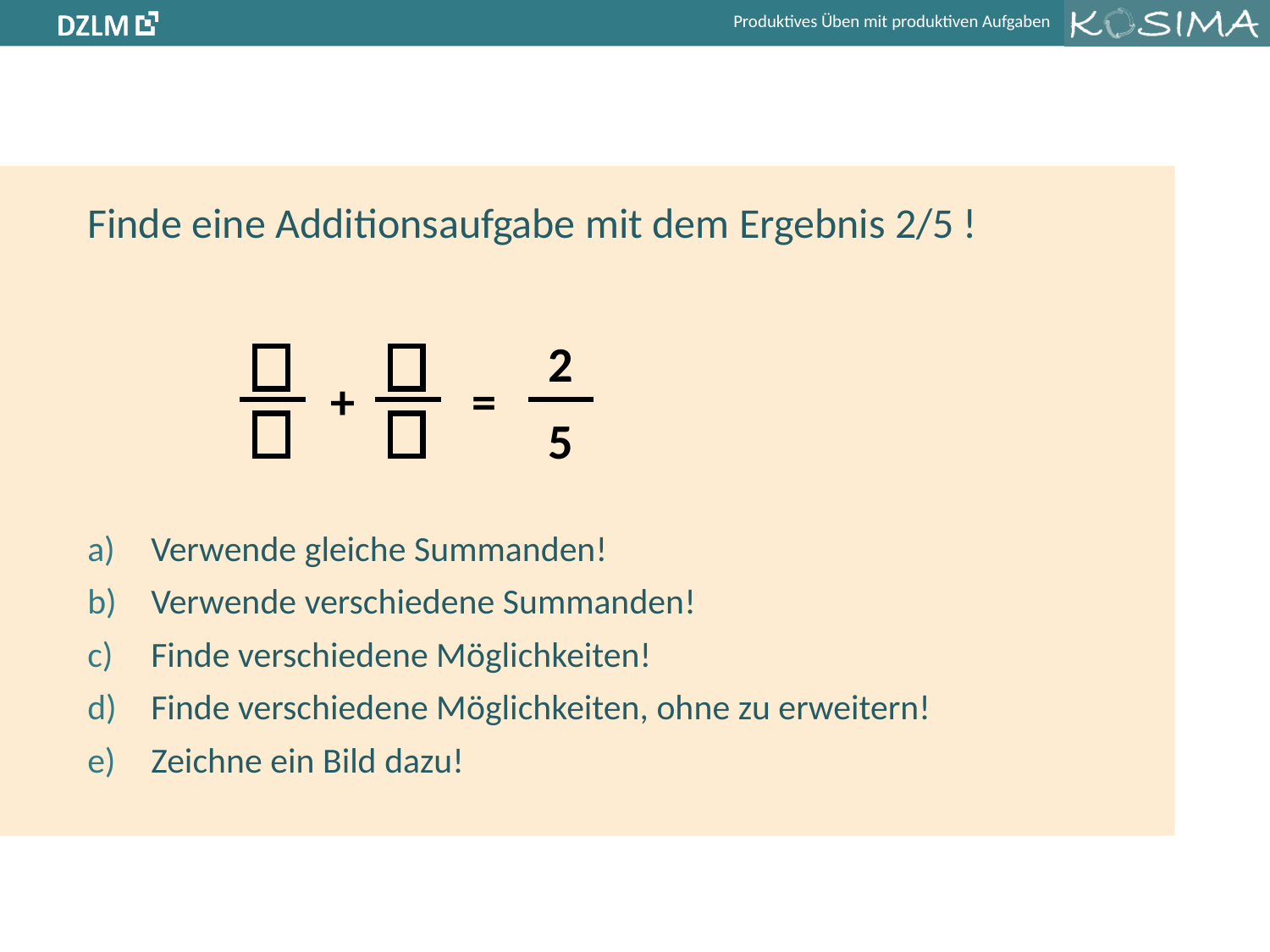

Finde eine Additionsaufgabe mit dem Ergebnis 2/5 !
2

+
=
5

Verwende gleiche Summanden!
Verwende verschiedene Summanden!
Finde verschiedene Möglichkeiten!
Finde verschiedene Möglichkeiten, ohne zu erweitern!
Zeichne ein Bild dazu!